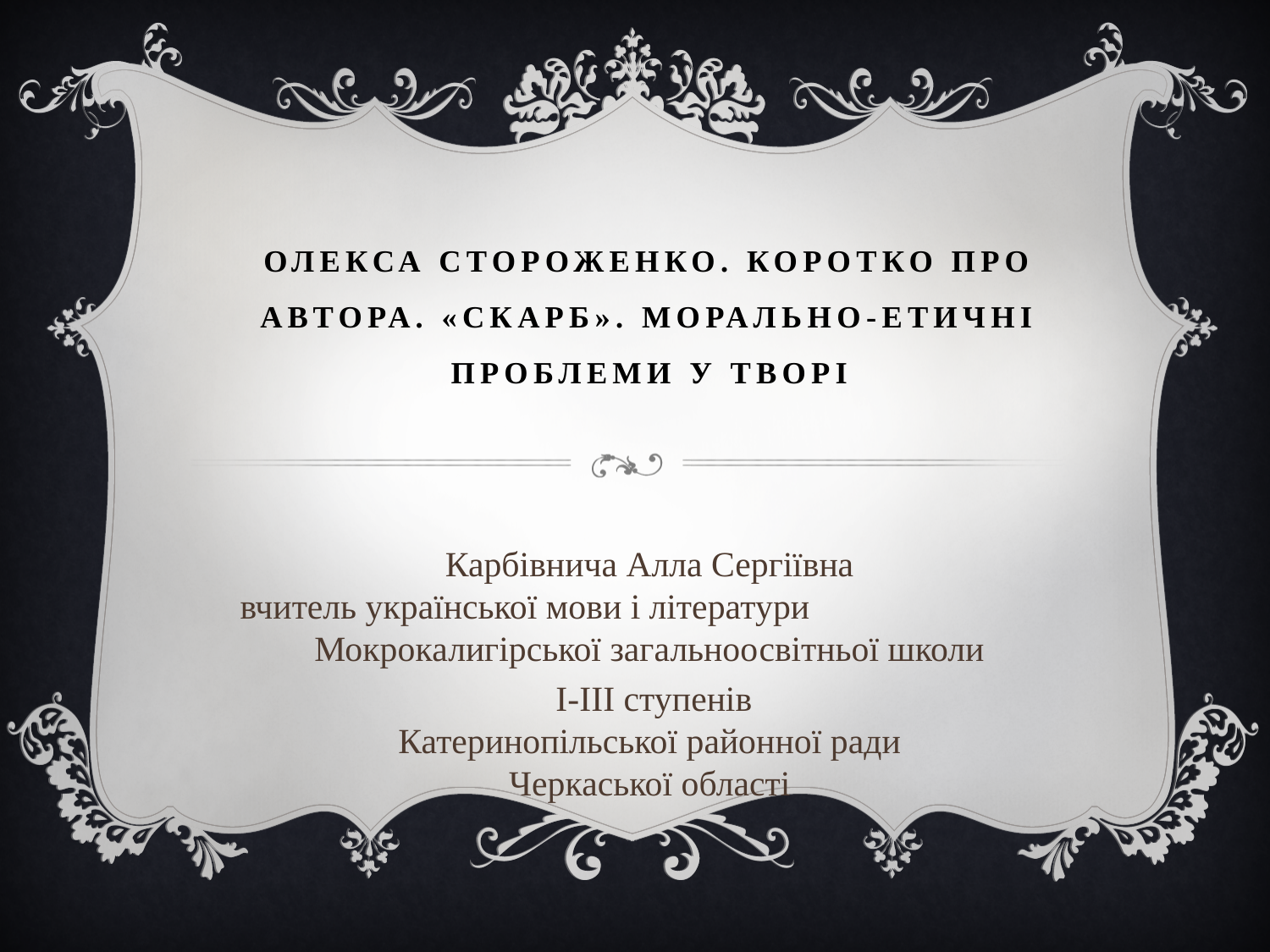

# Олекса Стороженко. Коротко про автора. «Скарб». Морально-етичні проблеми у творі

Карбівнича Алла Сергіївна
вчитель української мови і літератури                             Мокрокалигірської загальноосвітньої школи
 І-ІІІ ступенів
Катеринопільської районної ради
Черкаської області